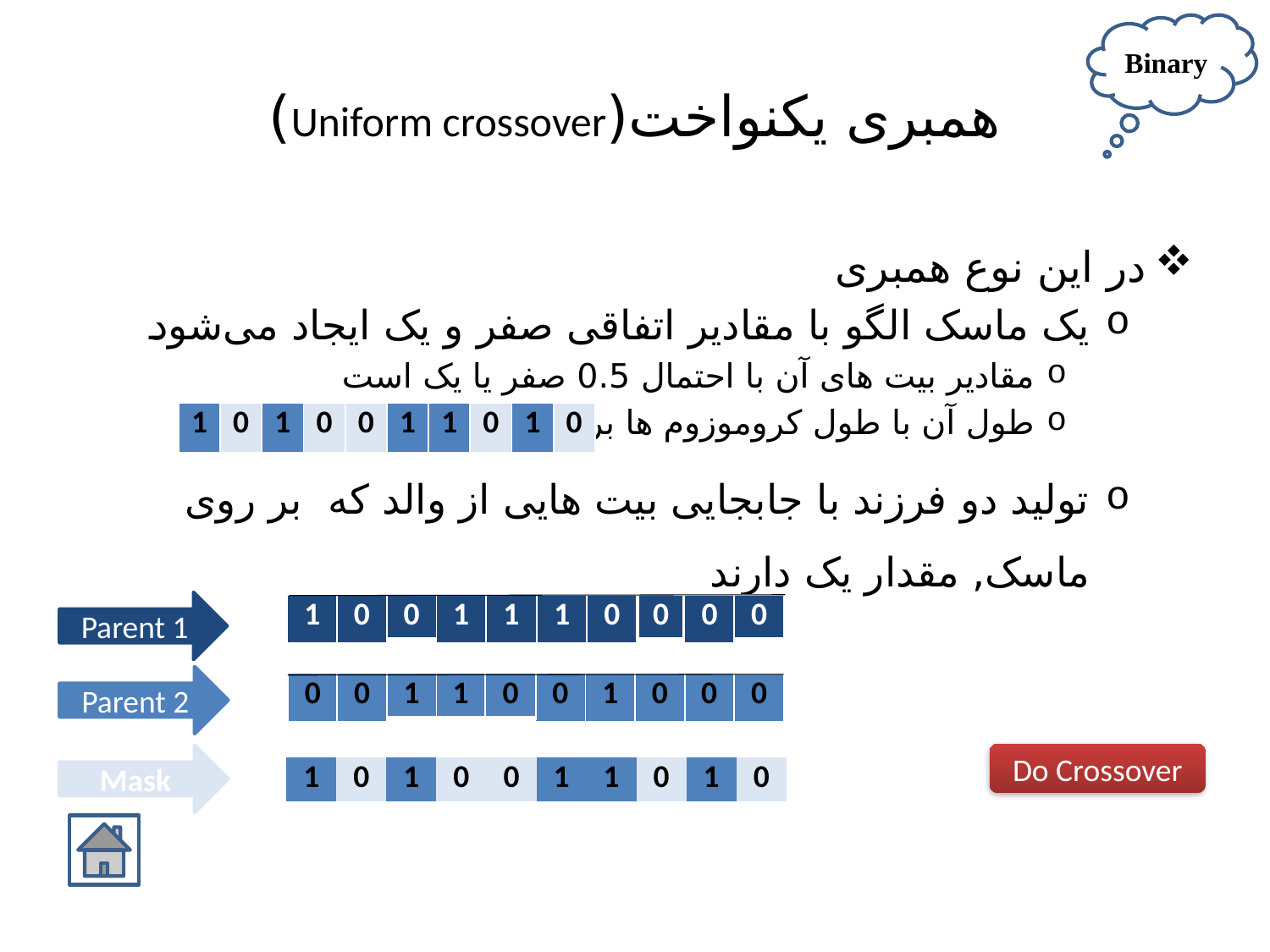

Binary
# همبری یکنواخت(Uniform crossover)
در این نوع همبری
یک ماسک الگو با مقادیر اتفاقی صفر و یک ایجاد می‌شود
مقادیر بیت های آن با احتمال 0.5 صفر یا یک است
طول آن با طول کروموزوم ها برابر است.مثلا
تولید دو فرزند با جابجایی بیت هایی از والد که  بر روی ماسک, مقدار یک دارند

| 1 | 0 | 1 | 0 | 0 | 1 | 1 | 0 | 1 | 0 |
| --- | --- | --- | --- | --- | --- | --- | --- | --- | --- |
Parent 1
| 1 |
| --- |
| 0 |
| --- |
| 0 |
| --- |
| 1 | 1 |
| --- | --- |
| 1 | 0 |
| --- | --- |
| 0 |
| --- |
| 0 |
| --- |
| 0 |
| --- |
Parent 2
| 0 |
| --- |
| 0 |
| --- |
| 1 |
| --- |
| 1 | 0 |
| --- | --- |
| 0 | 1 |
| --- | --- |
| 0 |
| --- |
| 0 |
| --- |
| 0 |
| --- |
Do Crossover
Mask
| 1 | 0 | 1 | 0 | 0 | 1 | 1 | 0 | 1 | 0 |
| --- | --- | --- | --- | --- | --- | --- | --- | --- | --- |